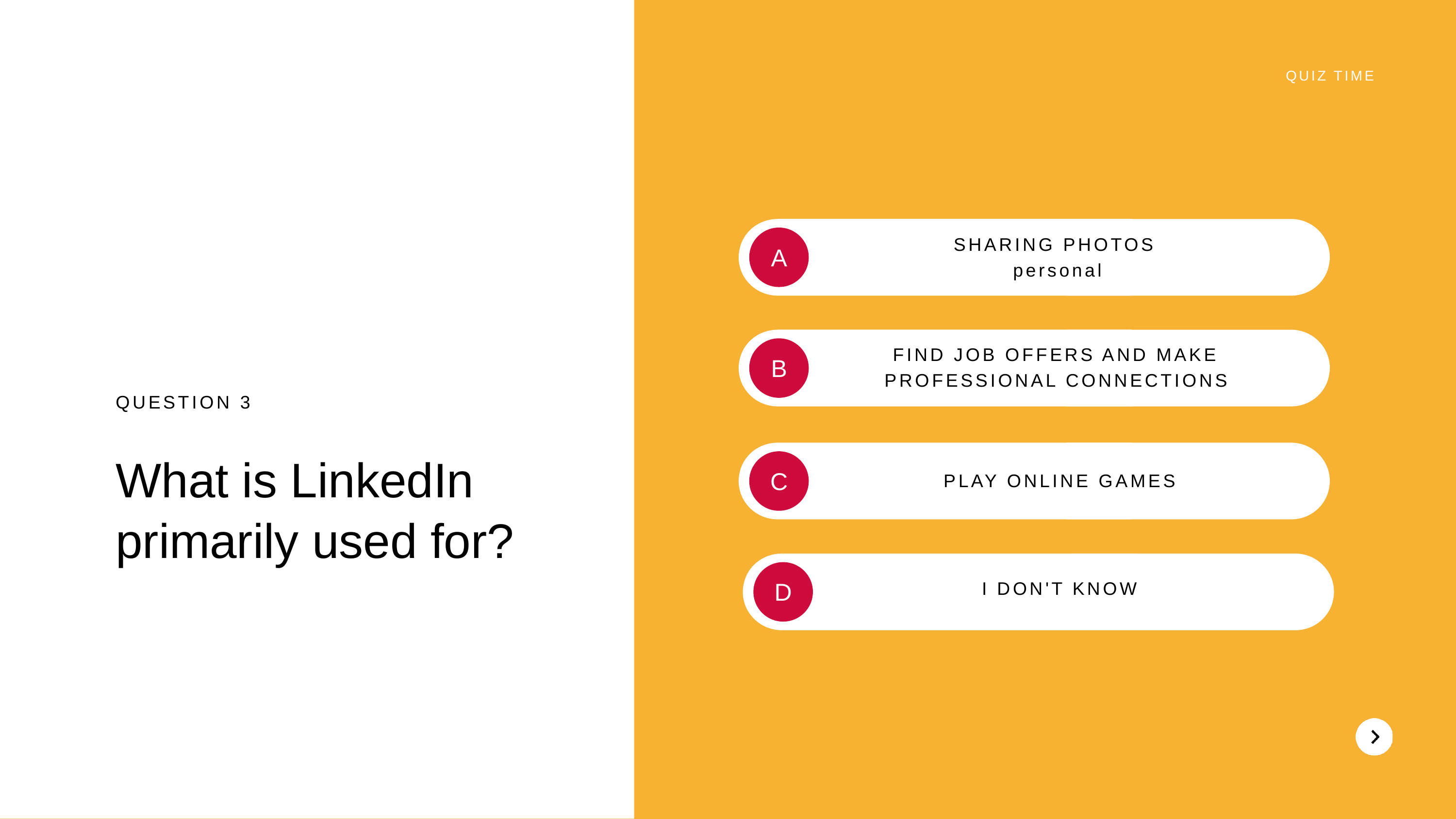

QUIZ TIME

SHARING PHOTOS
personal
A

FIND JOB OFFERS AND MAKE PROFESSIONAL CONNECTIONS
B
QUESTION 3
What is LinkedIn primarily used for?

C
PLAY ONLINE GAMES

D
I DON'T KNOW